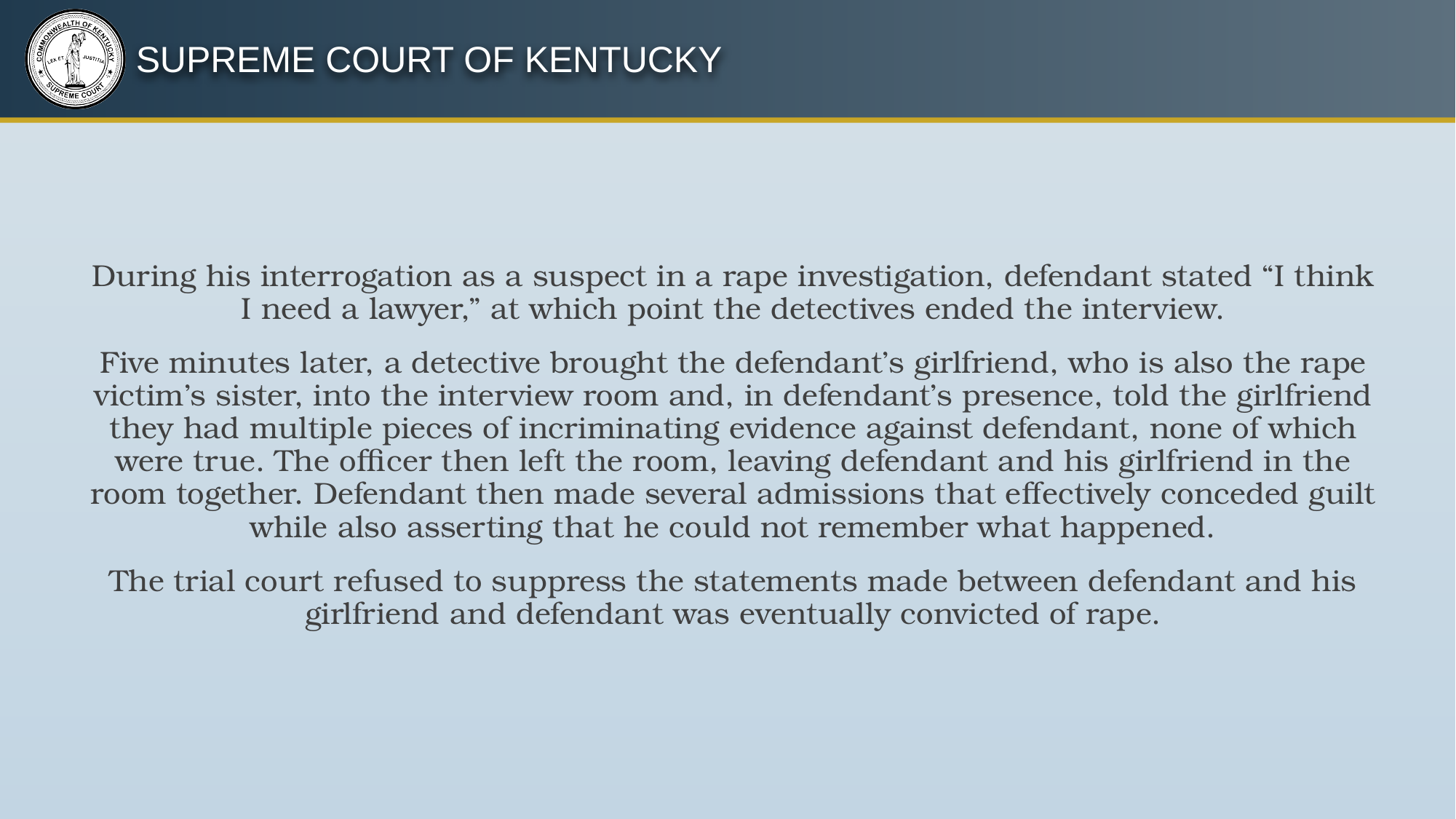

During his interrogation as a suspect in a rape investigation, defendant stated “I think I need a lawyer,” at which point the detectives ended the interview.
Five minutes later, a detective brought the defendant’s girlfriend, who is also the rape victim’s sister, into the interview room and, in defendant’s presence, told the girlfriend they had multiple pieces of incriminating evidence against defendant, none of which were true. The officer then left the room, leaving defendant and his girlfriend in the room together. Defendant then made several admissions that effectively conceded guilt while also asserting that he could not remember what happened.
The trial court refused to suppress the statements made between defendant and his girlfriend and defendant was eventually convicted of rape.